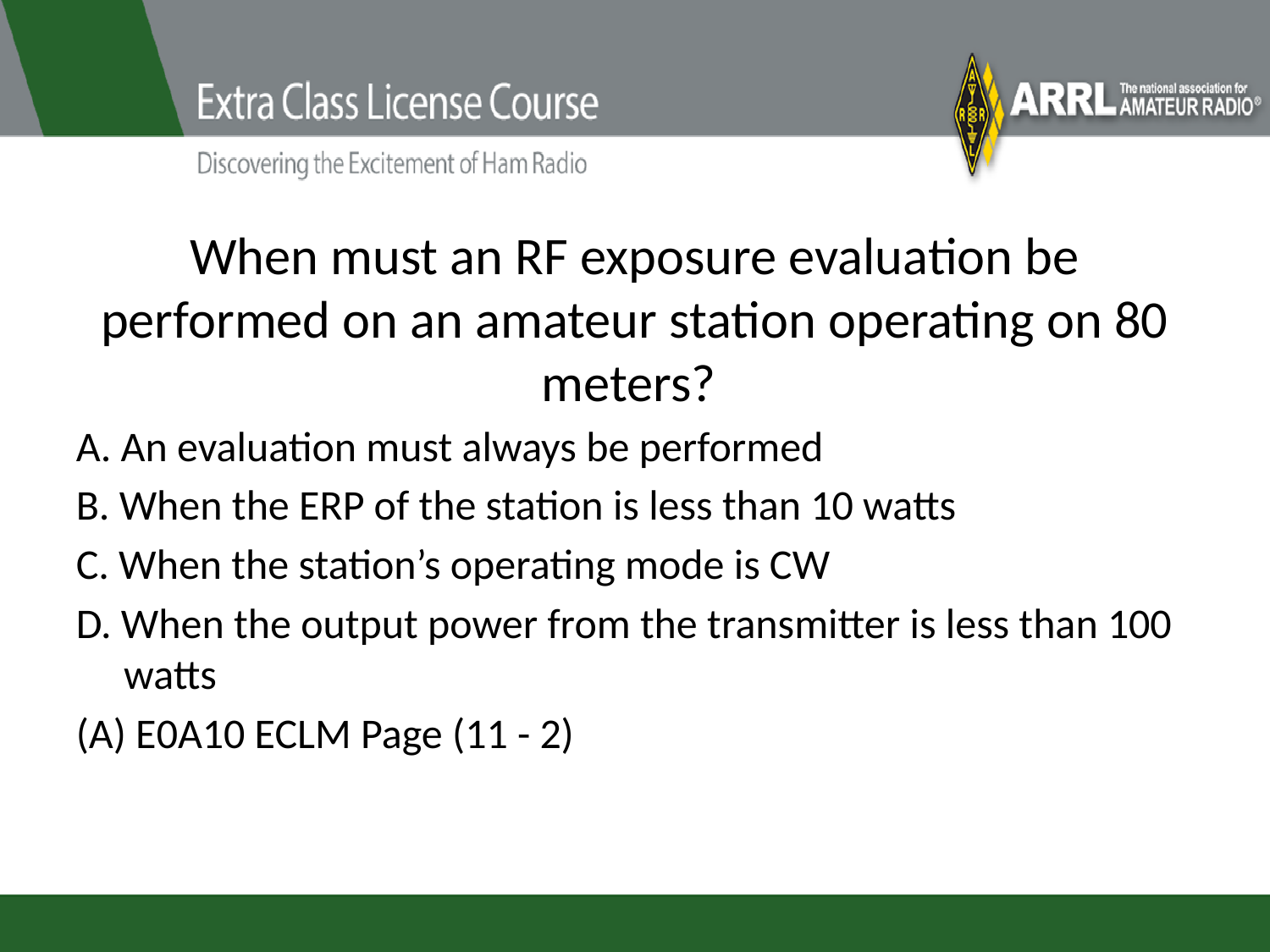

# When must an RF exposure evaluation be performed on an amateur station operating on 80 meters?
A. An evaluation must always be performed
B. When the ERP of the station is less than 10 watts
C. When the station’s operating mode is CW
D. When the output power from the transmitter is less than 100 watts
(A) E0A10 ECLM Page (11 - 2)